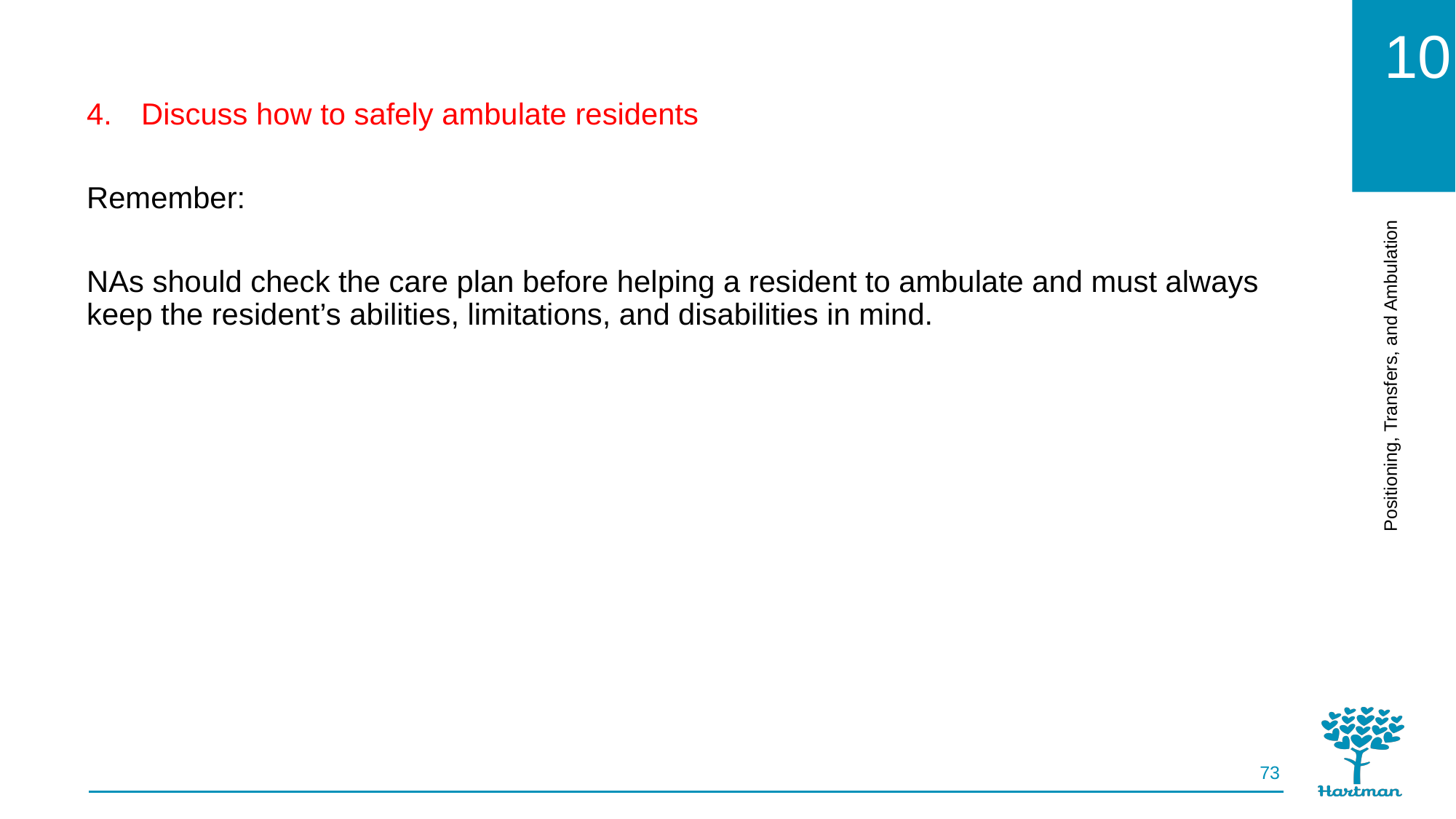

Discuss how to safely ambulate residents

Remember:

NAs should check the care plan before helping a resident to ambulate and must always keep the resident’s abilities, limitations, and disabilities in mind.

73